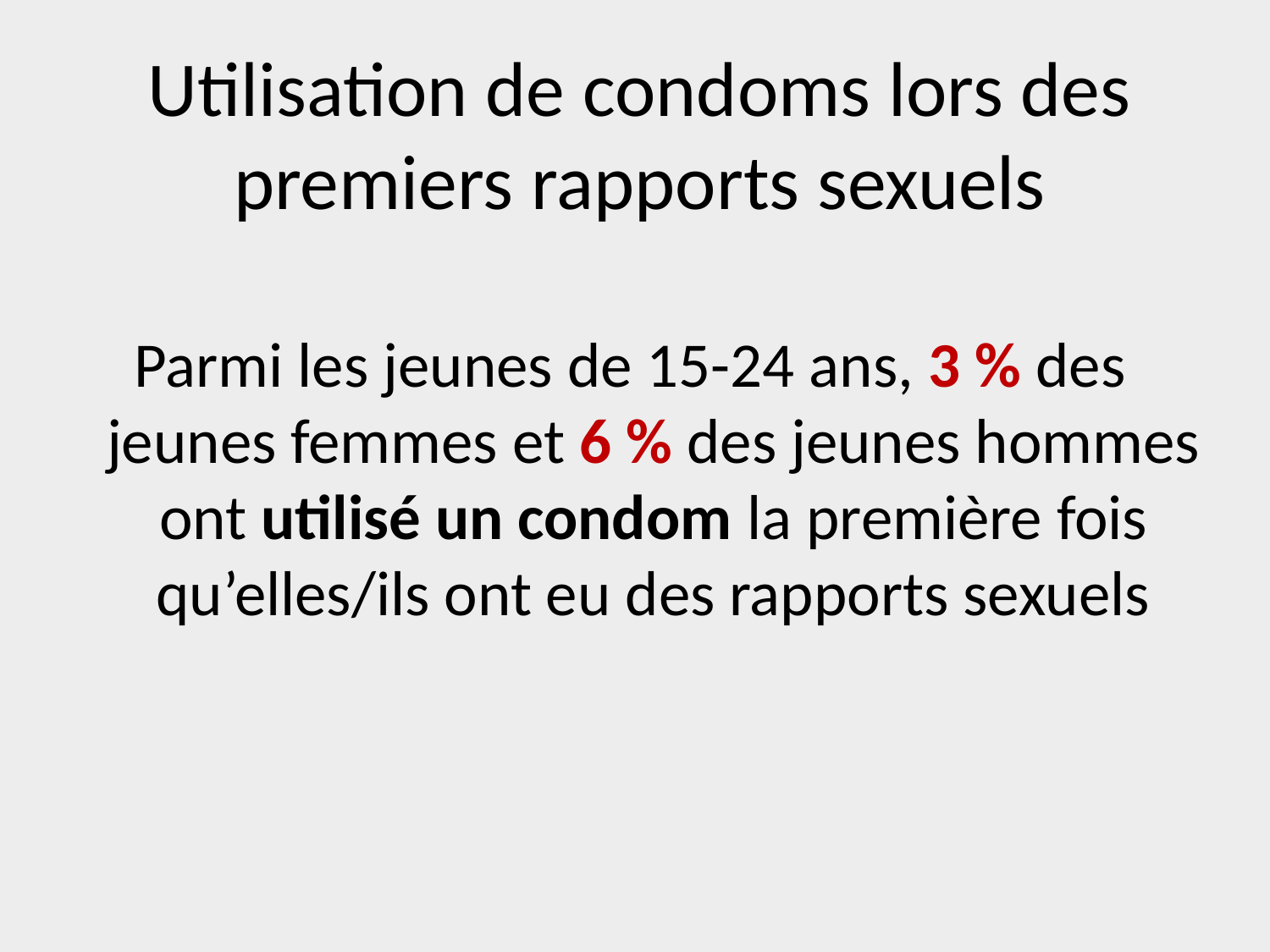

# Utilisation de condoms lors des premiers rapports sexuels
Parmi les jeunes de 15-24 ans, 3 % des jeunes femmes et 6 % des jeunes hommes ont utilisé un condom la première fois qu’elles/ils ont eu des rapports sexuels